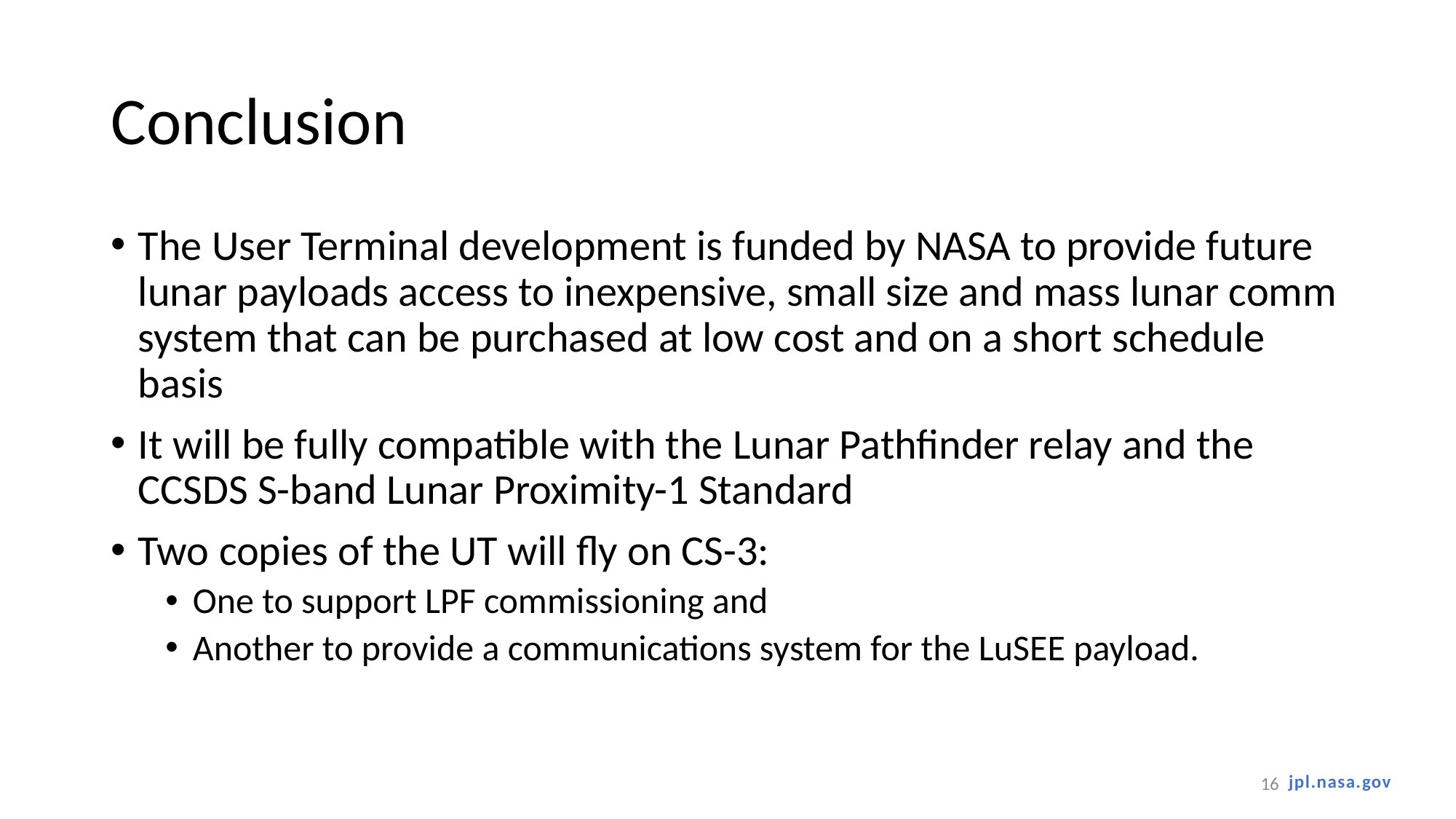

# Conclusion
The User Terminal development is funded by NASA to provide future lunar payloads access to inexpensive, small size and mass lunar comm system that can be purchased at low cost and on a short schedule basis
It will be fully compatible with the Lunar Pathfinder relay and the CCSDS S-band Lunar Proximity-1 Standard
Two copies of the UT will fly on CS-3:
One to support LPF commissioning and
Another to provide a communications system for the LuSEE payload.

16